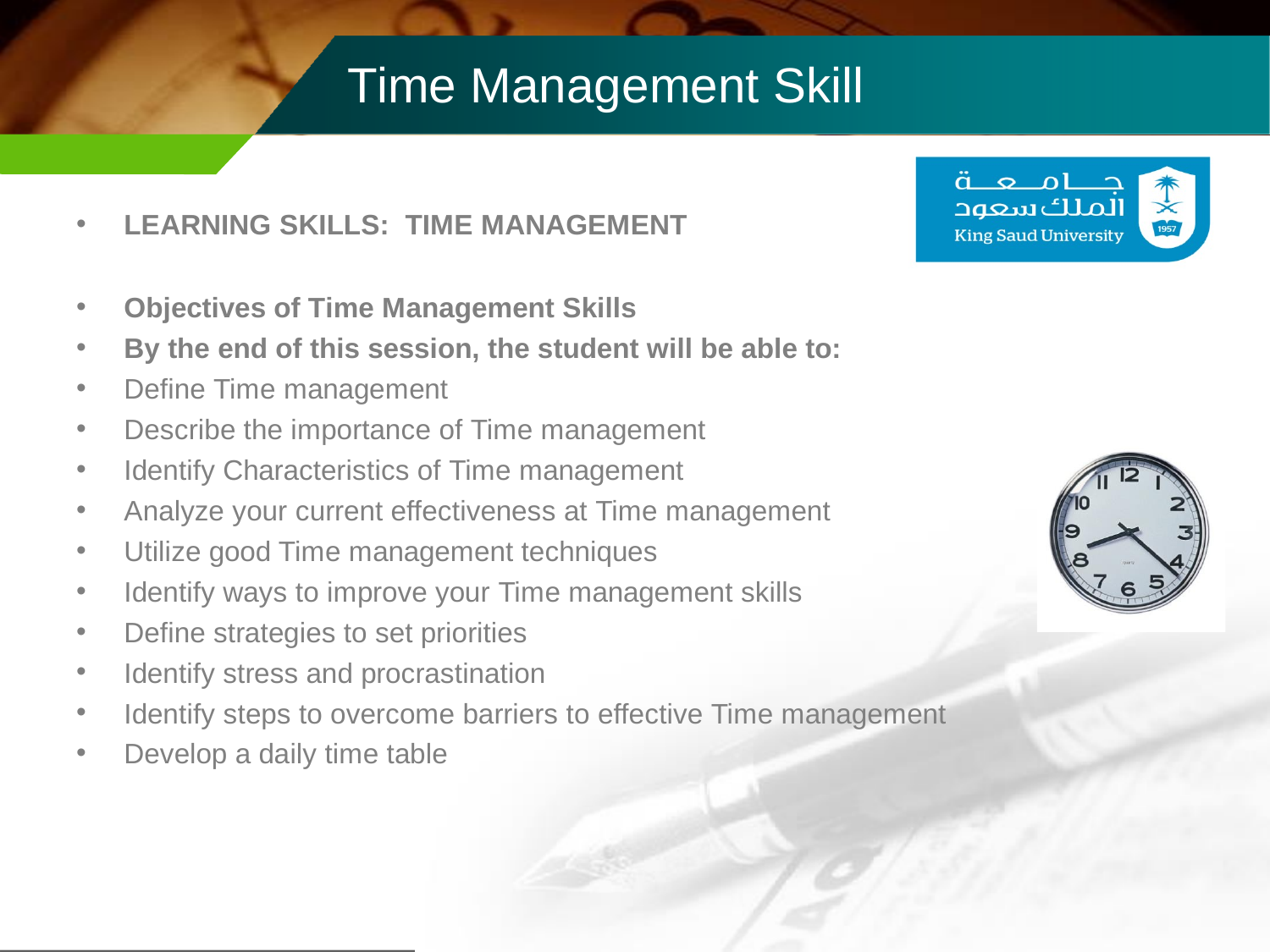

# Time Management Skill

LEARNING SKILLS:  TIME MANAGEMENT

Objectives of Time Management Skills
By the end of this session, the student will be able to:
Define Time management
Describe the importance of Time management
Identify Characteristics of Time management
Analyze your current effectiveness at Time management
Utilize good Time management techniques
Identify ways to improve your Time management skills
Define strategies to set priorities
Identify stress and procrastination
Identify steps to overcome barriers to effective Time management
Develop a daily time table